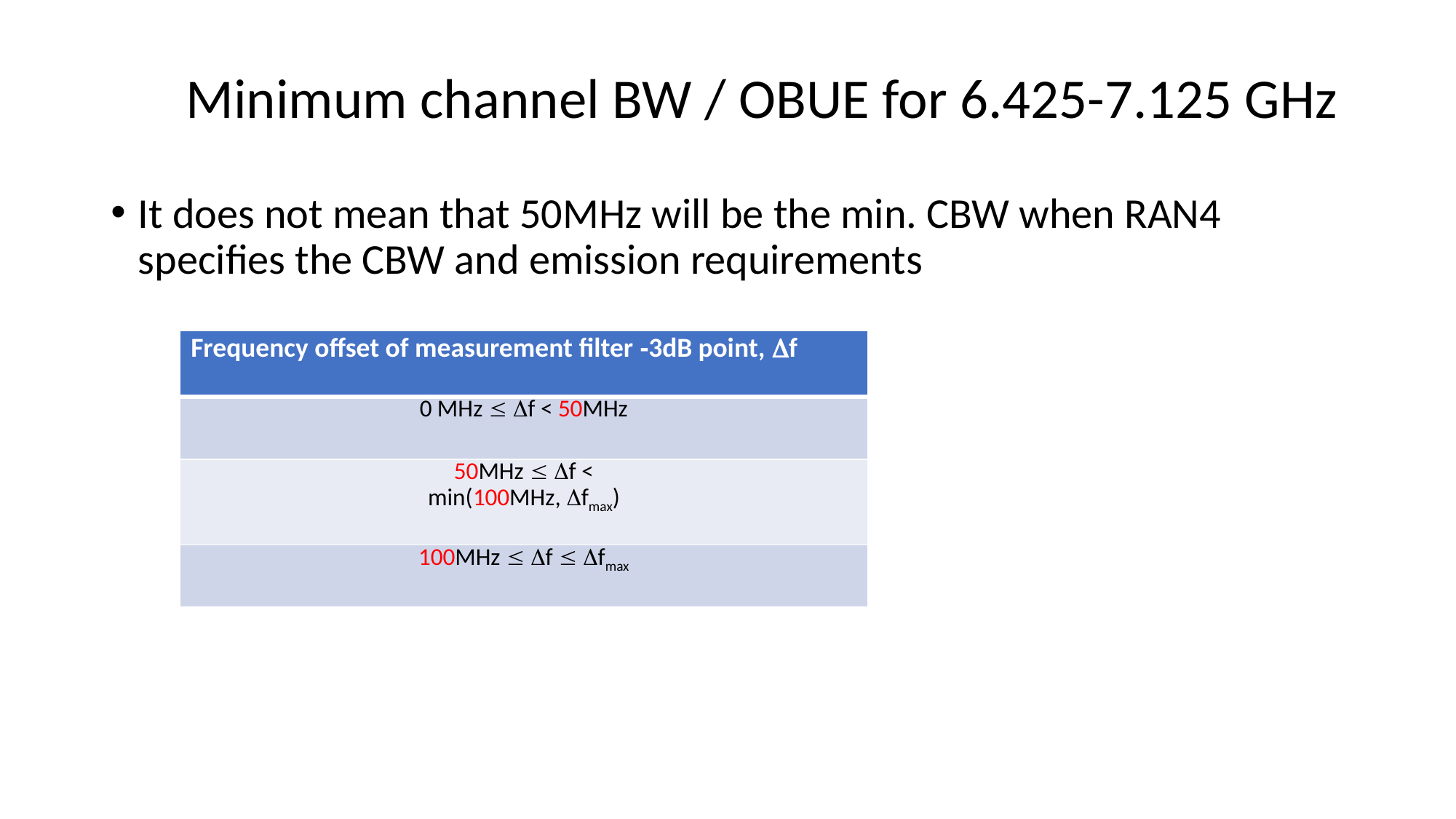

# Minimum channel BW / OBUE for 6.425-7.125 GHz
It does not mean that 50MHz will be the min. CBW when RAN4 specifies the CBW and emission requirements

| Frequency offset of measurement filter ‑3dB point, Δf |
| --- |
| 0 MHz ≤ Δf < 50MHz |
| 50MHz ≤ Δf < min(100MHz, Δfmax) |
| 100MHz ≤ Δf ≤ Δfmax |